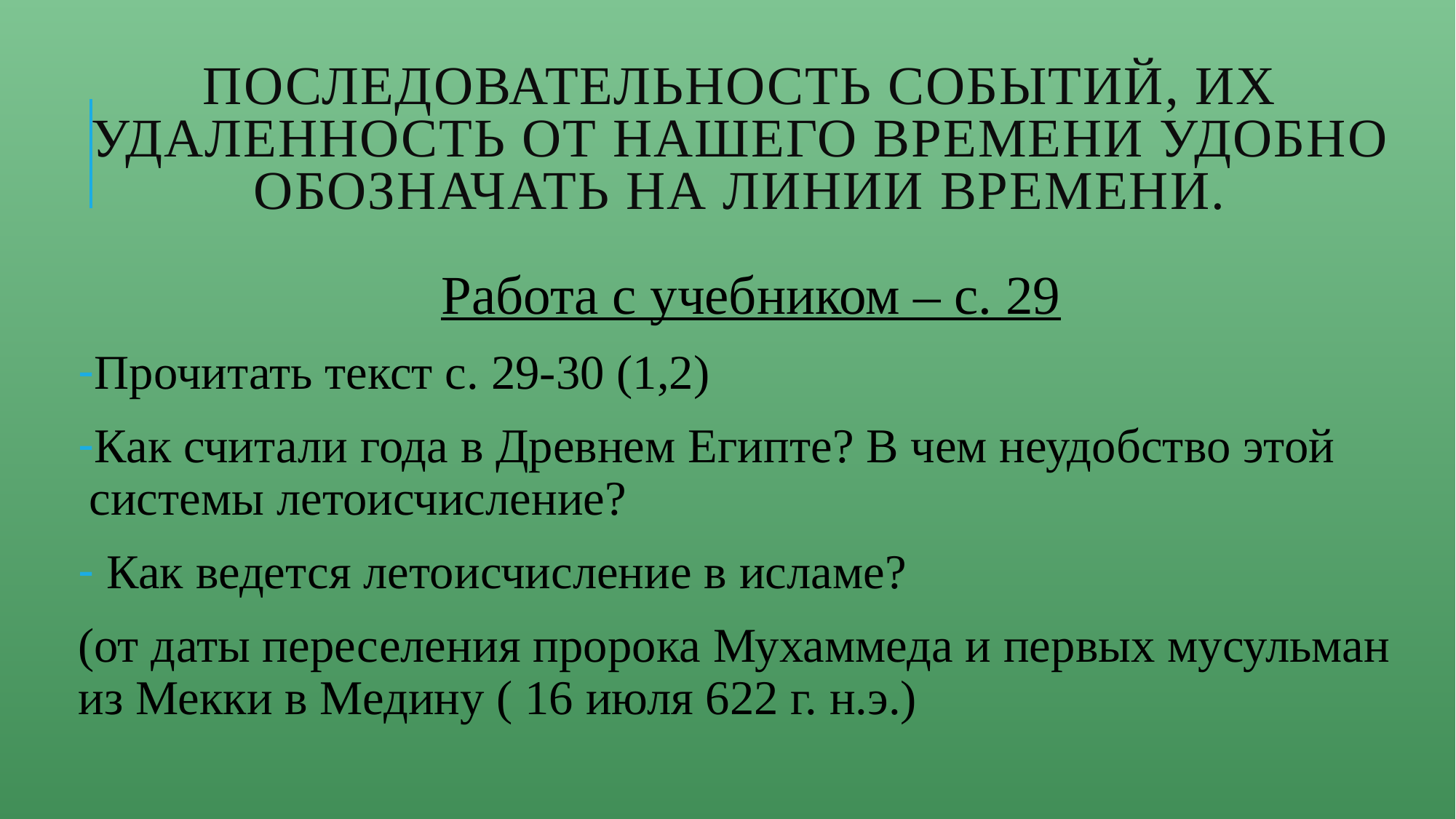

# Последовательность событий, их удаленность от нашего времени удобно обозначать на линии времени.
Работа с учебником – с. 29
Прочитать текст с. 29-30 (1,2)
Как считали года в Древнем Египте? В чем неудобство этой системы летоисчисление?
 Как ведется летоисчисление в исламе?
(от даты переселения пророка Мухаммеда и первых мусульман из Мекки в Медину ( 16 июля 622 г. н.э.)